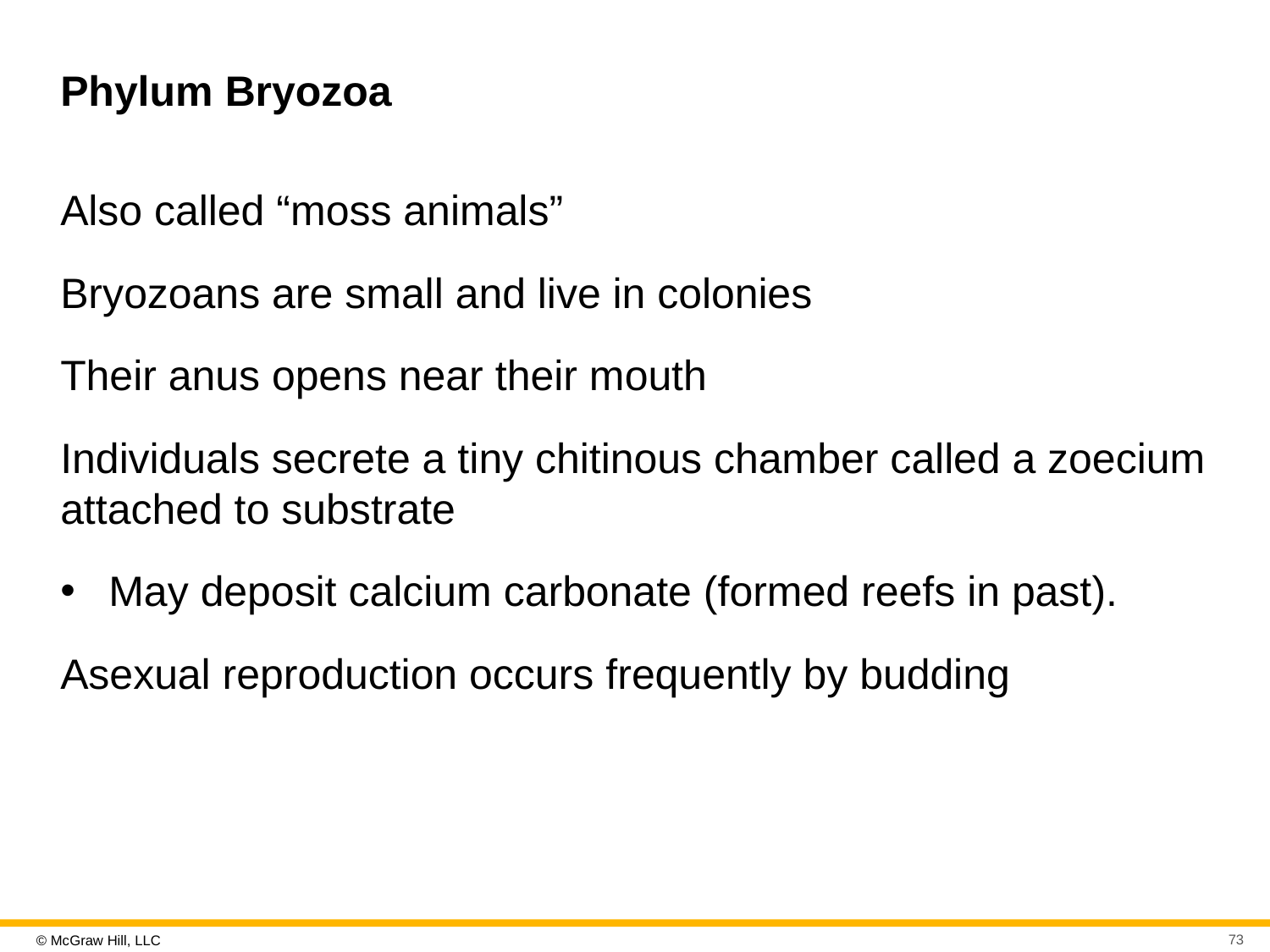

# Phylum Bryozoa
Also called “moss animals”
Bryozoans are small and live in colonies
Their anus opens near their mouth
Individuals secrete a tiny chitinous chamber called a zoecium attached to substrate
May deposit calcium carbonate (formed reefs in past).
Asexual reproduction occurs frequently by budding
73